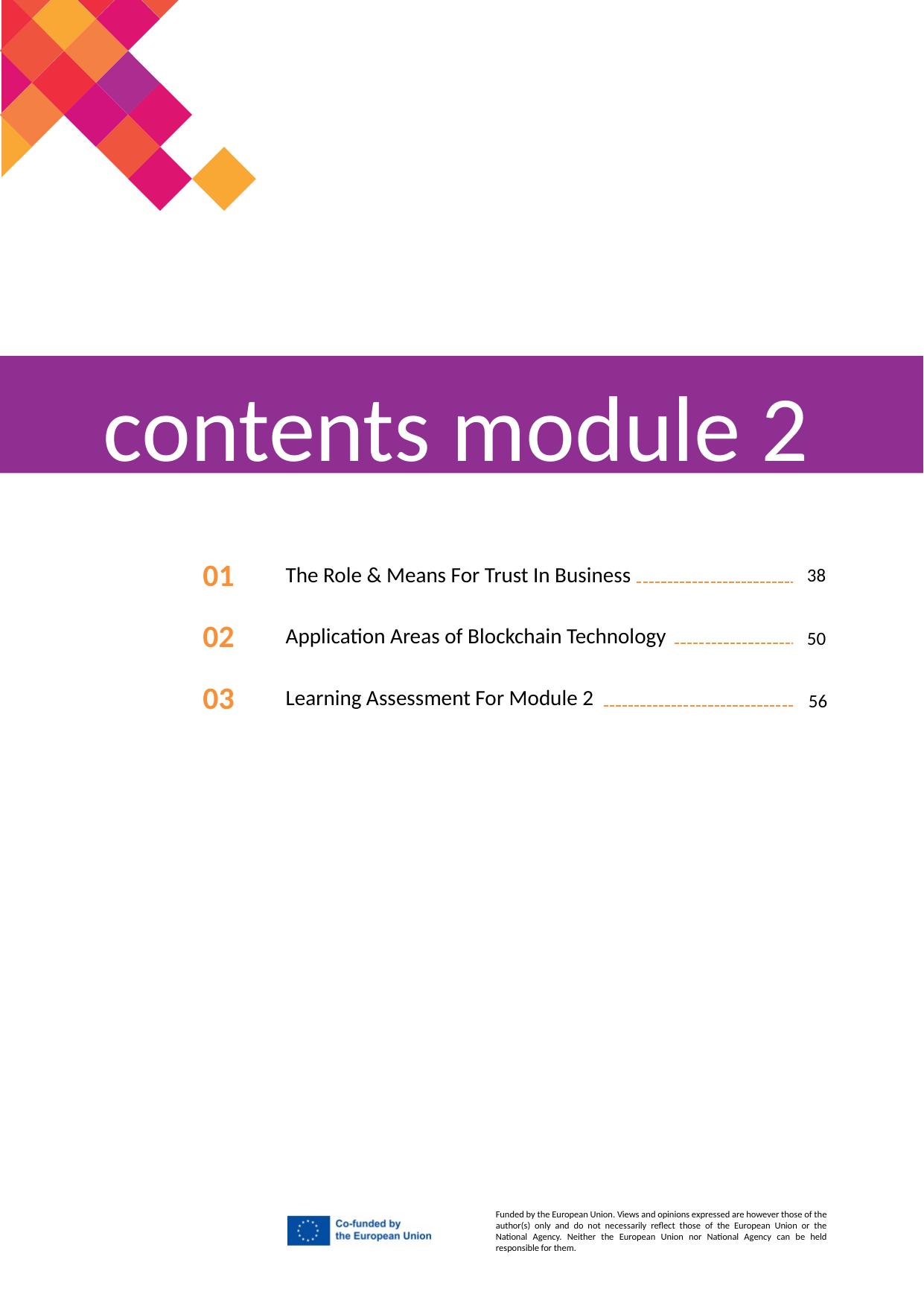

contents module 2
01
The Role & Means For Trust In Business
38
Application Areas of Blockchain Technology
02
50
03
Learning Assessment For Module 2
56